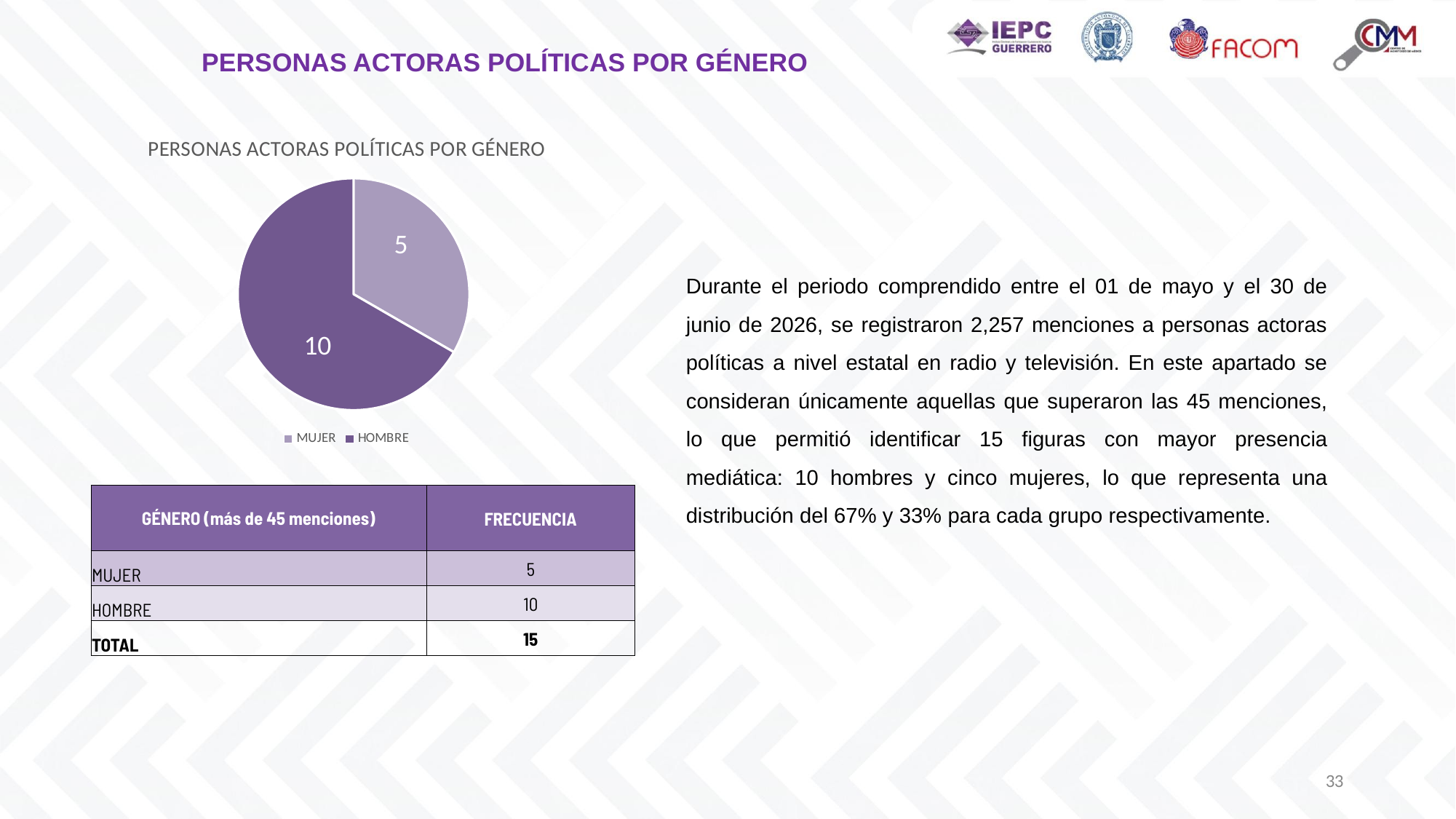

PERSONAS ACTORAS POLÍTICAS POR GÉNERO

### Chart: PERSONAS ACTORAS POLÍTICAS POR GÉNERO

| Category | FRECUENCIA |
|---|---|
| MUJER | 5.0 |
| HOMBRE | 10.0 |
Durante el periodo comprendido entre el 01 de mayo y el 30 de junio de 2026, se registraron 2,257 menciones a personas actoras políticas a nivel estatal en radio y televisión. En este apartado se consideran únicamente aquellas que superaron las 45 menciones, lo que permitió identificar 15 figuras con mayor presencia mediática: 10 hombres y cinco mujeres, lo que representa una distribución del 67% y 33% para cada grupo respectivamente.
| GÉNERO (más de 45 menciones) | FRECUENCIA |
| --- | --- |
| MUJER | 5 |
| HOMBRE | 10 |
| TOTAL | 15 |
33